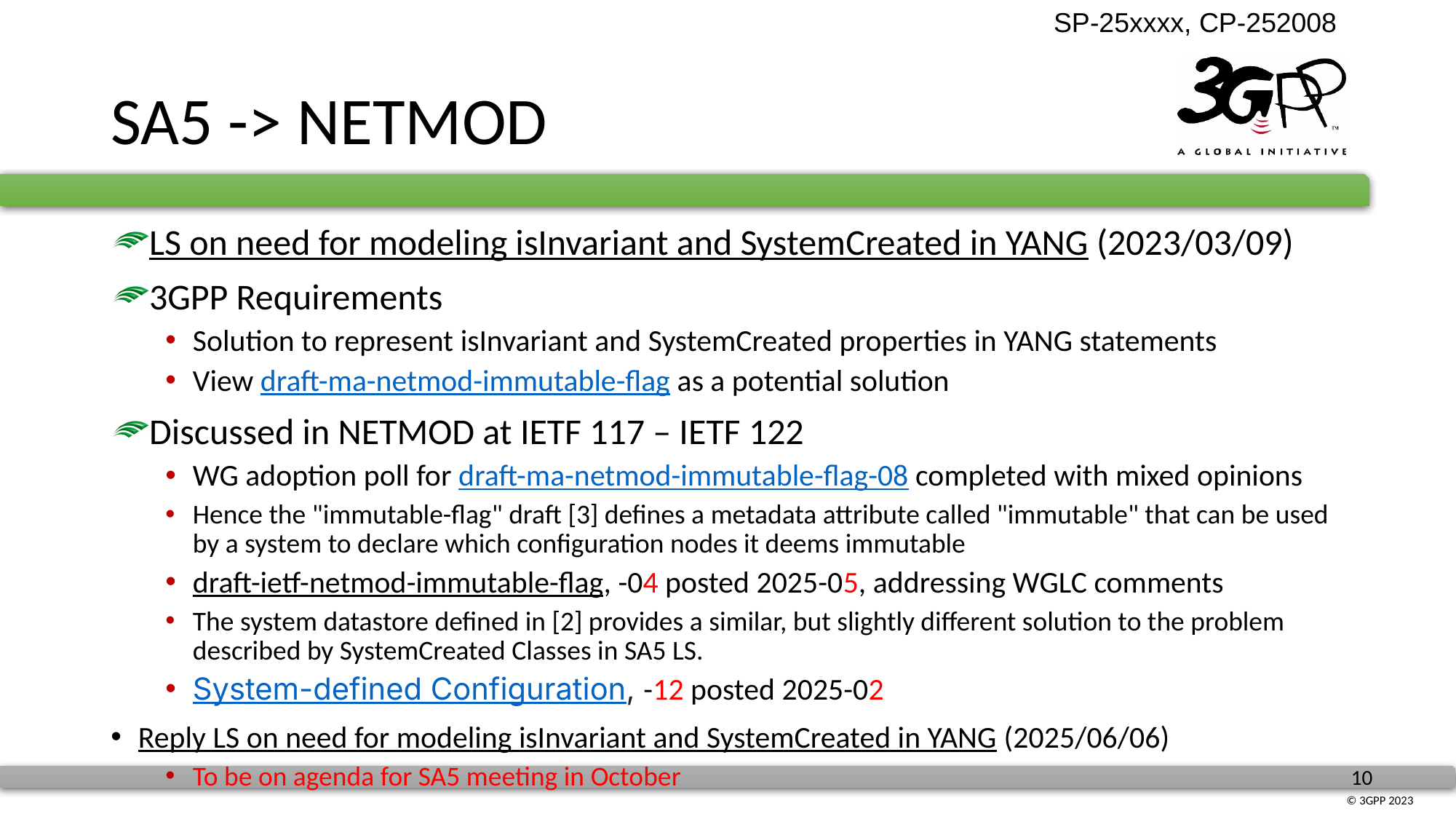

# SA5 -> NETMOD
LS on need for modeling isInvariant and SystemCreated in YANG (2023/03/09)
3GPP Requirements
Solution to represent isInvariant and SystemCreated properties in YANG statements
View draft-ma-netmod-immutable-flag as a potential solution
Discussed in NETMOD at IETF 117 – IETF 122
WG adoption poll for draft-ma-netmod-immutable-flag-08 completed with mixed opinions
Hence the "immutable-flag" draft [3] defines a metadata attribute called "immutable" that can be used by a system to declare which configuration nodes it deems immutable
draft-ietf-netmod-immutable-flag, -04 posted 2025-05, addressing WGLC comments
The system datastore defined in [2] provides a similar, but slightly different solution to the problem described by SystemCreated Classes in SA5 LS.
System-defined Configuration, -12 posted 2025-02
Reply LS on need for modeling isInvariant and SystemCreated in YANG (2025/06/06)
To be on agenda for SA5 meeting in October